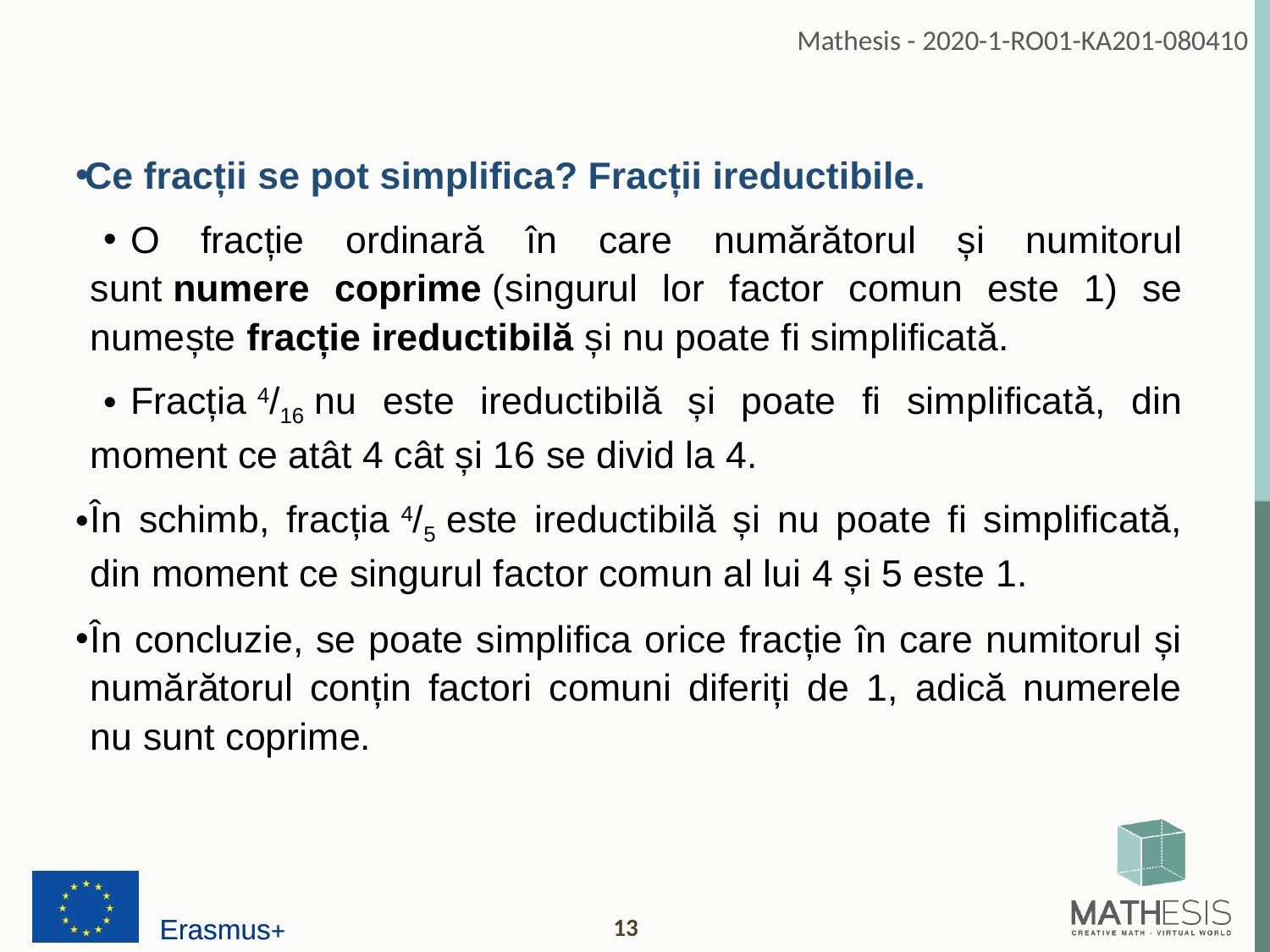

Ce fracții se pot simplifica? Fracții ireductibile.
O fracție ordinară în care numărătorul și numitorul sunt numere coprime (singurul lor factor comun este 1) se numește fracție ireductibilă și nu poate fi simplificată.
Fracția 4/16 nu este ireductibilă și poate fi simplificată, din moment ce atât 4 cât și 16 se divid la 4.
În schimb, fracția 4/5 este ireductibilă și nu poate fi simplificată, din moment ce singurul factor comun al lui 4 și 5 este 1.
În concluzie, se poate simplifica orice fracție în care numitorul și numărătorul conțin factori comuni diferiți de 1, adică numerele nu sunt coprime.